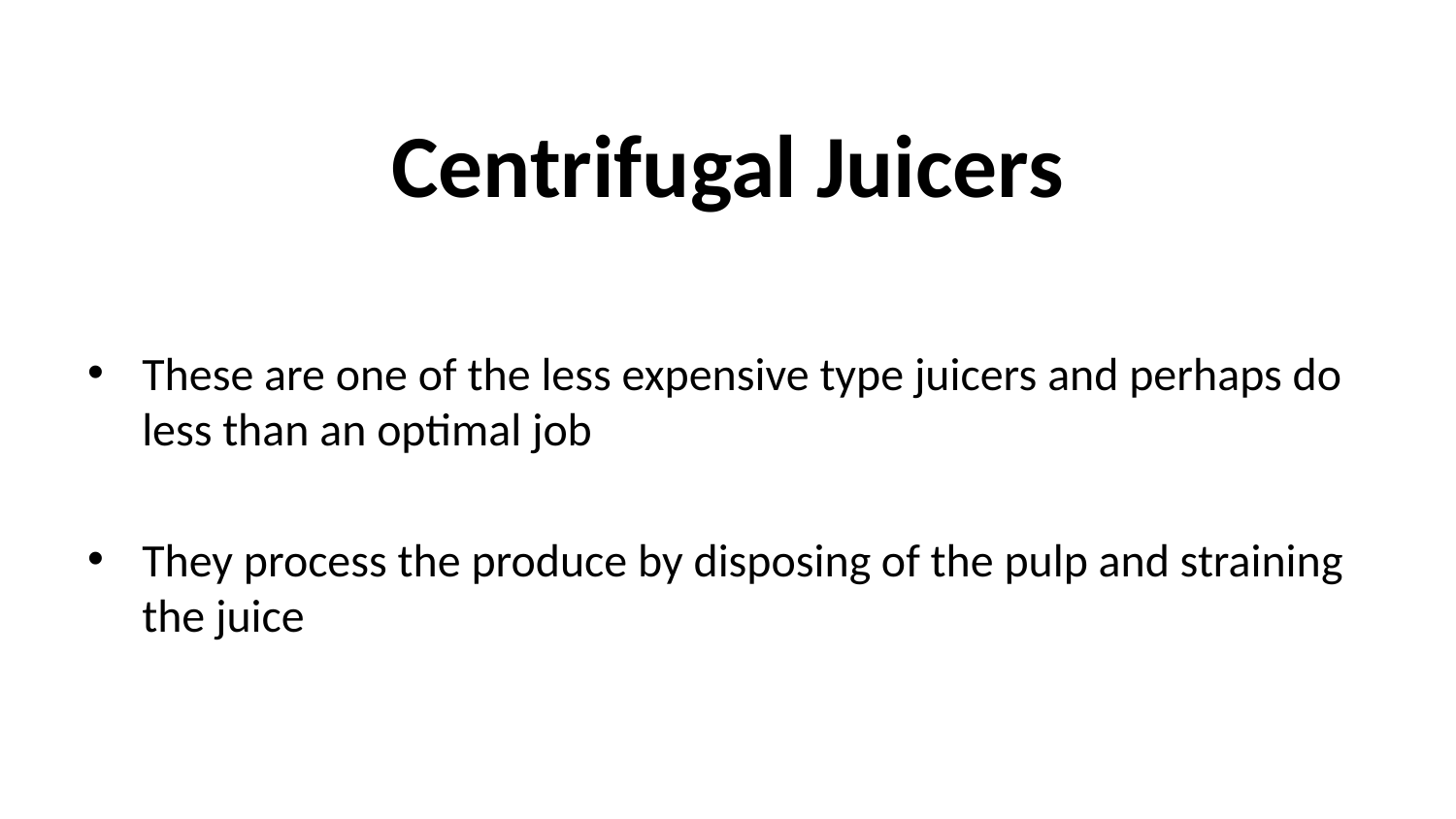

# Centrifugal Juicers
These are one of the less expensive type juicers and perhaps do less than an optimal job

They process the produce by disposing of the pulp and straining the juice